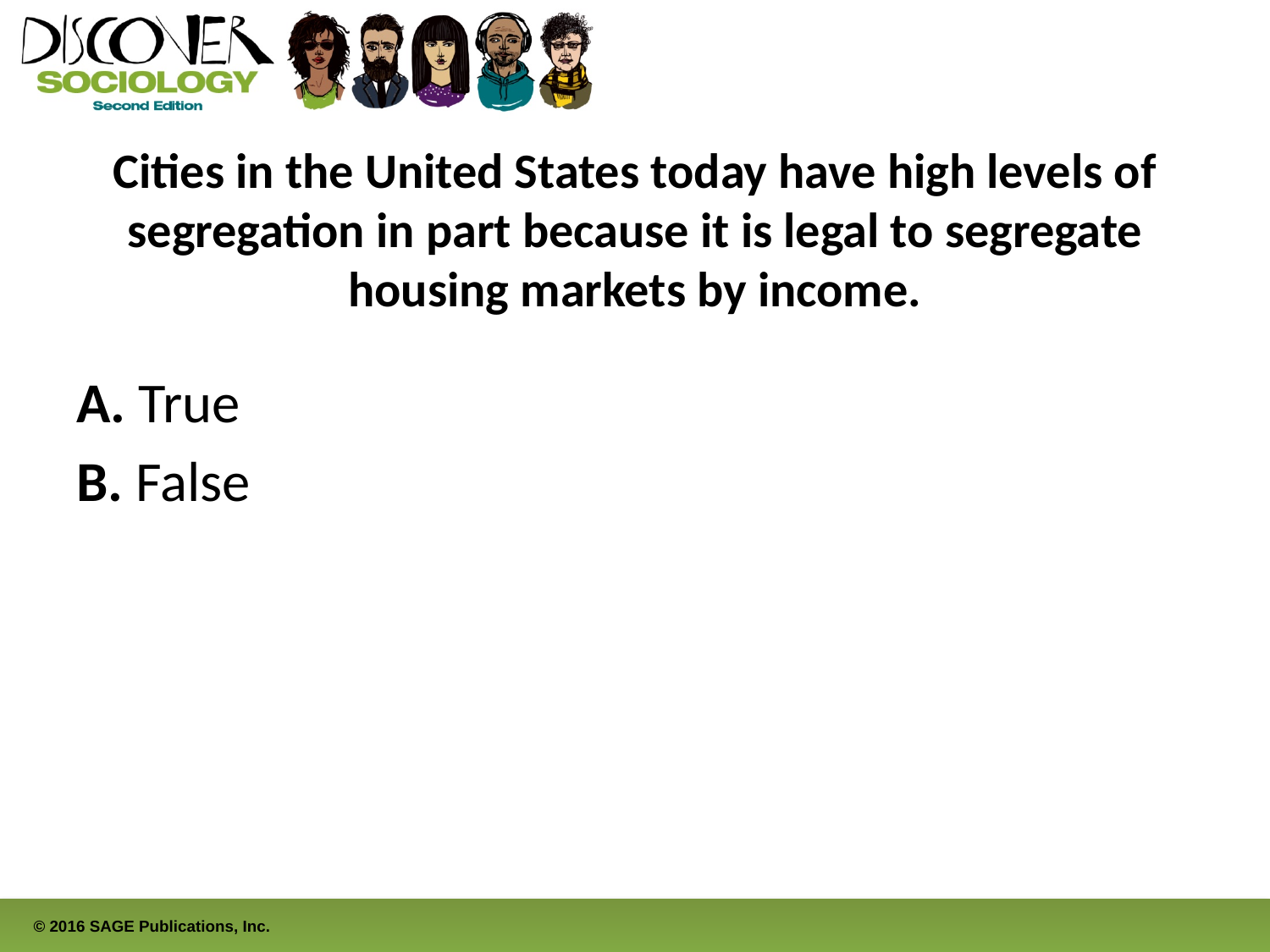

# Cities in the United States today have high levels of segregation in part because it is legal to segregate housing markets by income.
A. True
B. False